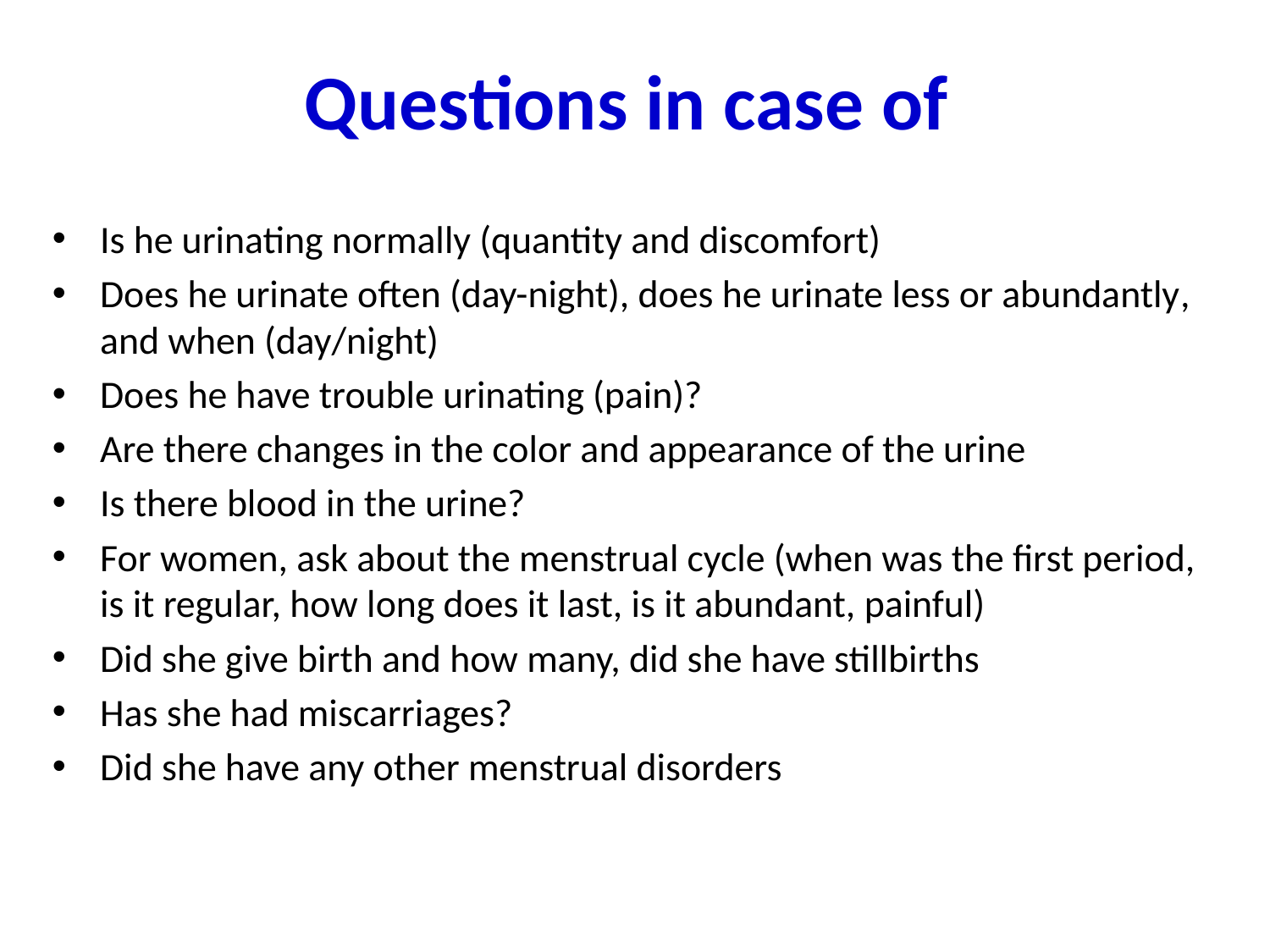

# Questions in case of
Is he urinating normally (quantity and discomfort)
Does he urinate often (day-night), does he urinate less or abundantly, and when (day/night)
Does he have trouble urinating (pain)?
Are there changes in the color and appearance of the urine
Is there blood in the urine?
For women, ask about the menstrual cycle (when was the first period, is it regular, how long does it last, is it abundant, painful)
Did she give birth and how many, did she have stillbirths
Has she had miscarriages?
Did she have any other menstrual disorders